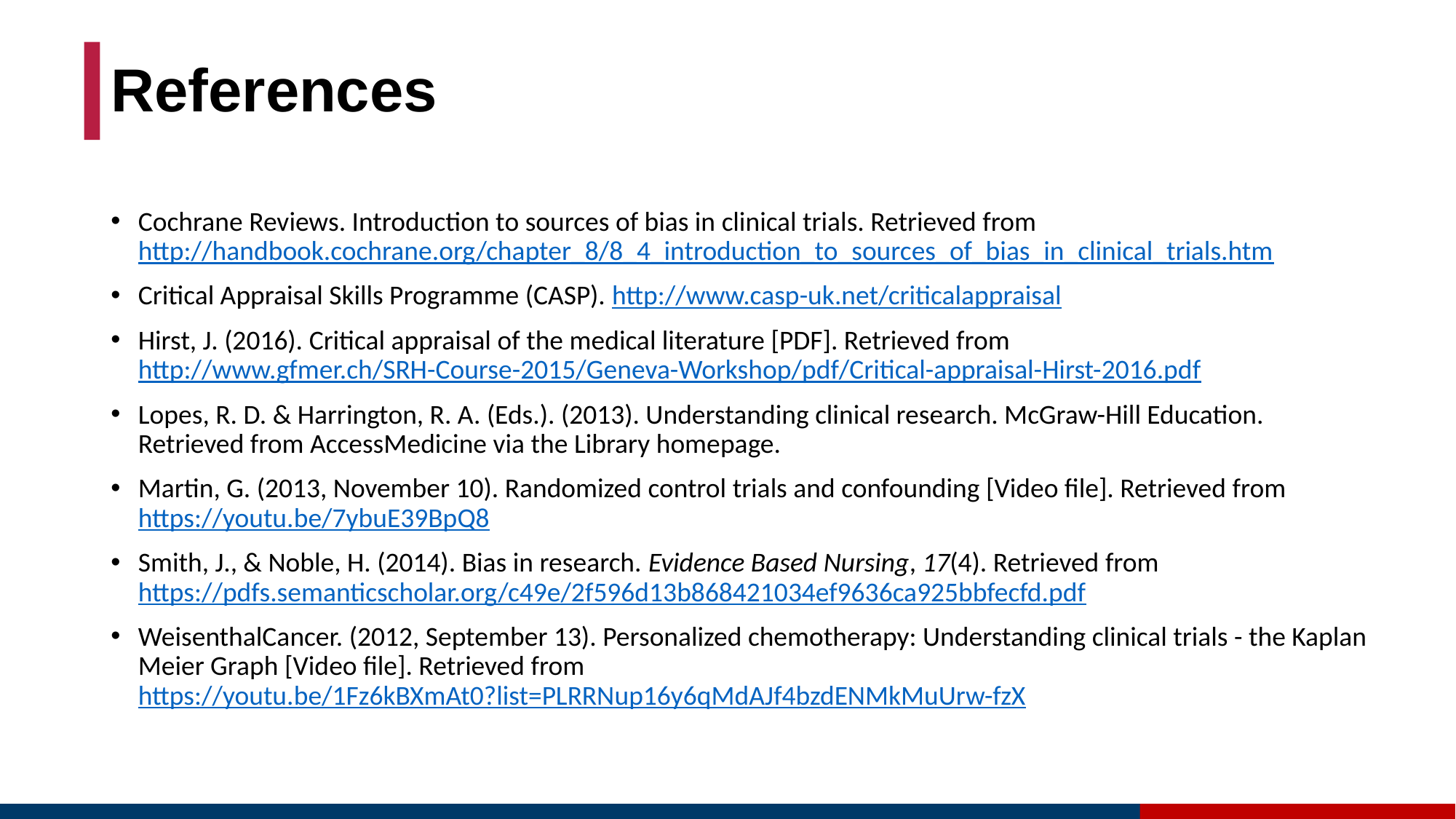

# References
Cochrane Reviews. Introduction to sources of bias in clinical trials. Retrieved from http://handbook.cochrane.org/chapter_8/8_4_introduction_to_sources_of_bias_in_clinical_trials.htm
Critical Appraisal Skills Programme (CASP). http://www.casp-uk.net/criticalappraisal
Hirst, J. (2016). Critical appraisal of the medical literature [PDF]. Retrieved from http://www.gfmer.ch/SRH-Course-2015/Geneva-Workshop/pdf/Critical-appraisal-Hirst-2016.pdf
Lopes, R. D. & Harrington, R. A. (Eds.). (2013). Understanding clinical research. McGraw-Hill Education. Retrieved from AccessMedicine via the Library homepage.
Martin, G. (2013, November 10). Randomized control trials and confounding [Video file]. Retrieved from https://youtu.be/7ybuE39BpQ8
Smith, J., & Noble, H. (2014). Bias in research. Evidence Based Nursing, 17(4). Retrieved from https://pdfs.semanticscholar.org/c49e/2f596d13b868421034ef9636ca925bbfecfd.pdf
WeisenthalCancer. (2012, September 13). Personalized chemotherapy: Understanding clinical trials - the Kaplan Meier Graph [Video file]. Retrieved from https://youtu.be/1Fz6kBXmAt0?list=PLRRNup16y6qMdAJf4bzdENMkMuUrw-fzX